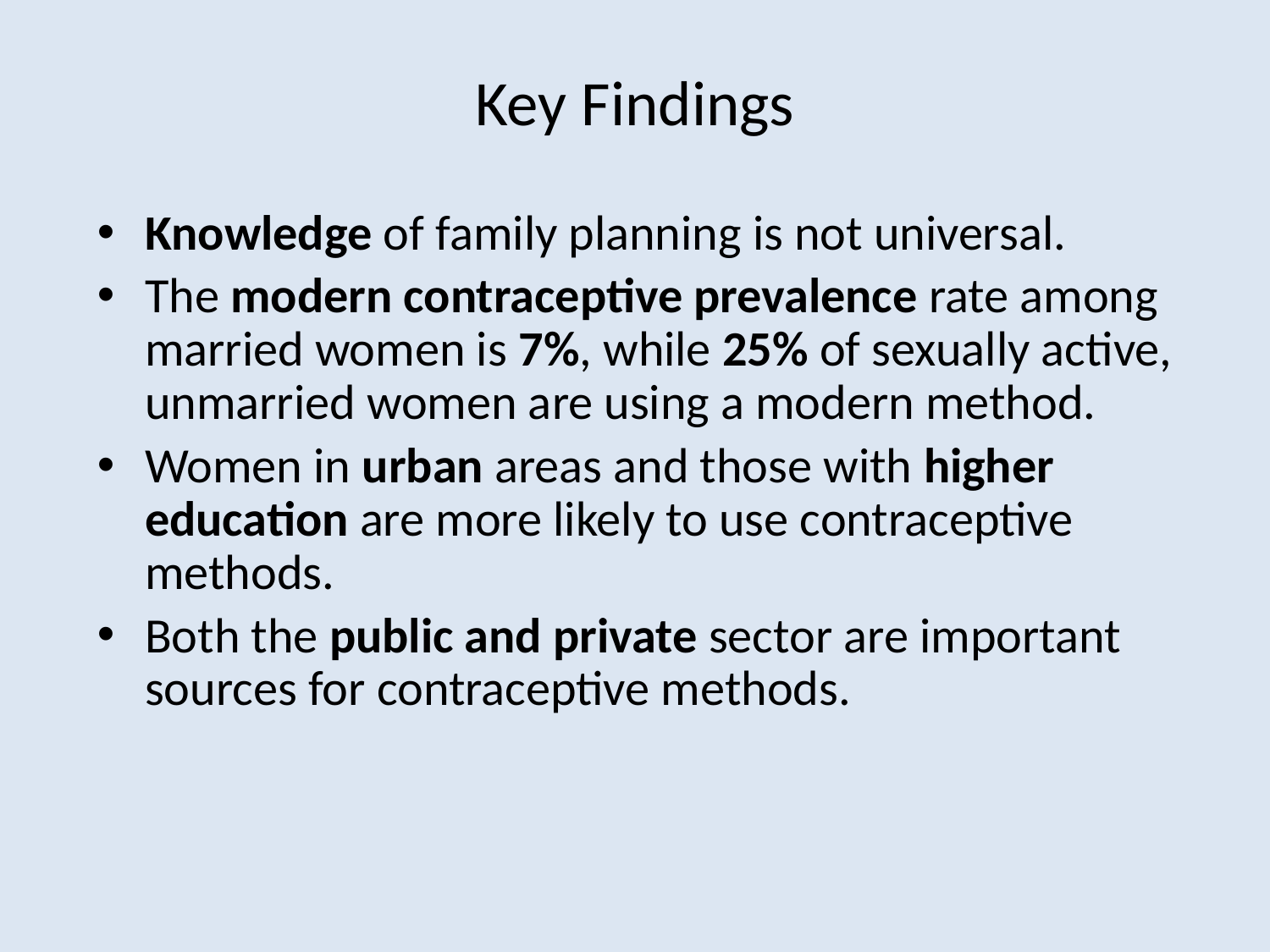

# Key Findings
Knowledge of family planning is not universal.
The modern contraceptive prevalence rate among married women is 7%, while 25% of sexually active, unmarried women are using a modern method.
Women in urban areas and those with higher education are more likely to use contraceptive methods.
Both the public and private sector are important sources for contraceptive methods.